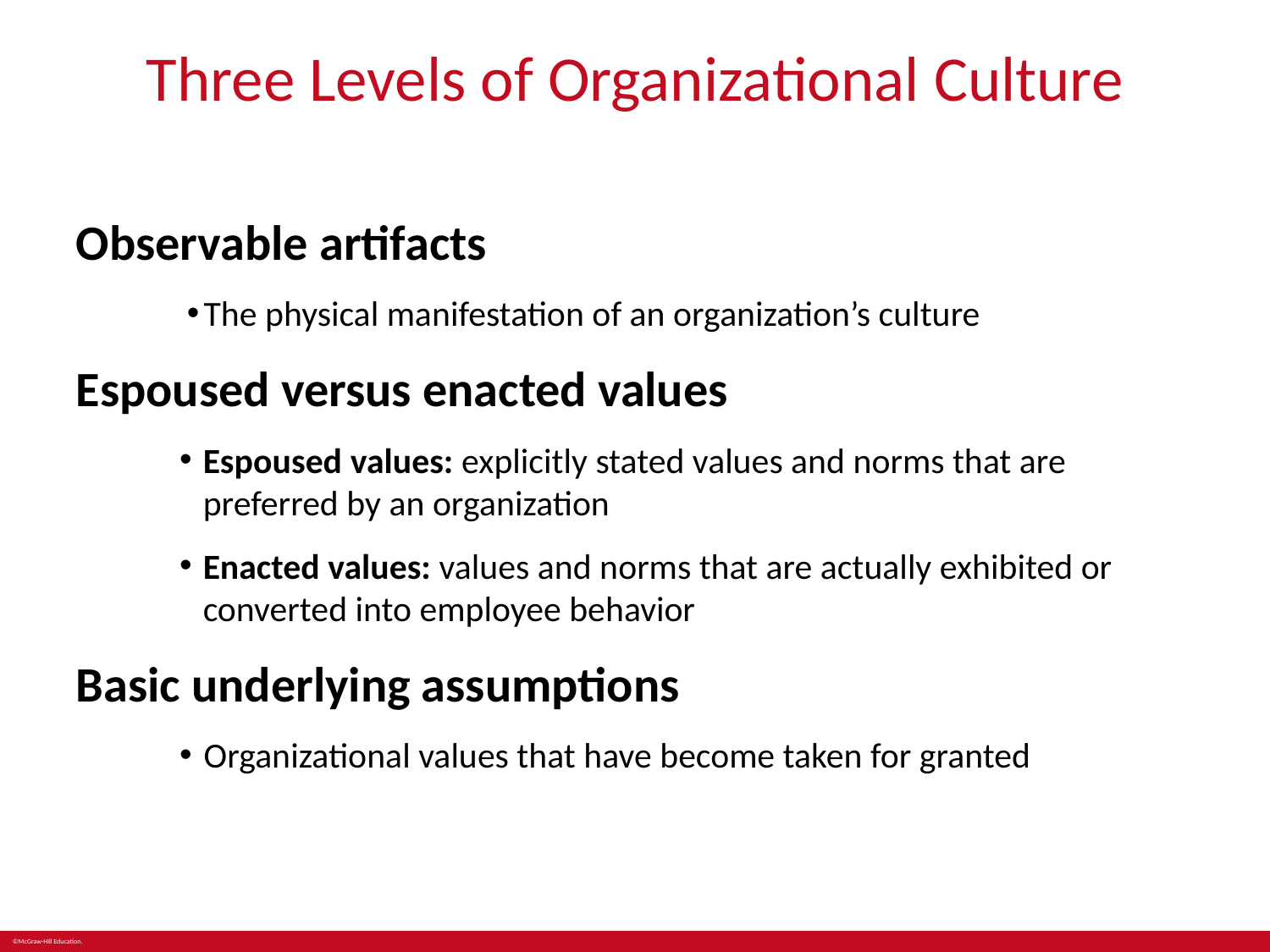

# Three Levels of Organizational Culture
Observable artifacts
The physical manifestation of an organization’s culture
Espoused versus enacted values
Espoused values: explicitly stated values and norms that are preferred by an organization
Enacted values: values and norms that are actually exhibited or converted into employee behavior
Basic underlying assumptions
Organizational values that have become taken for granted